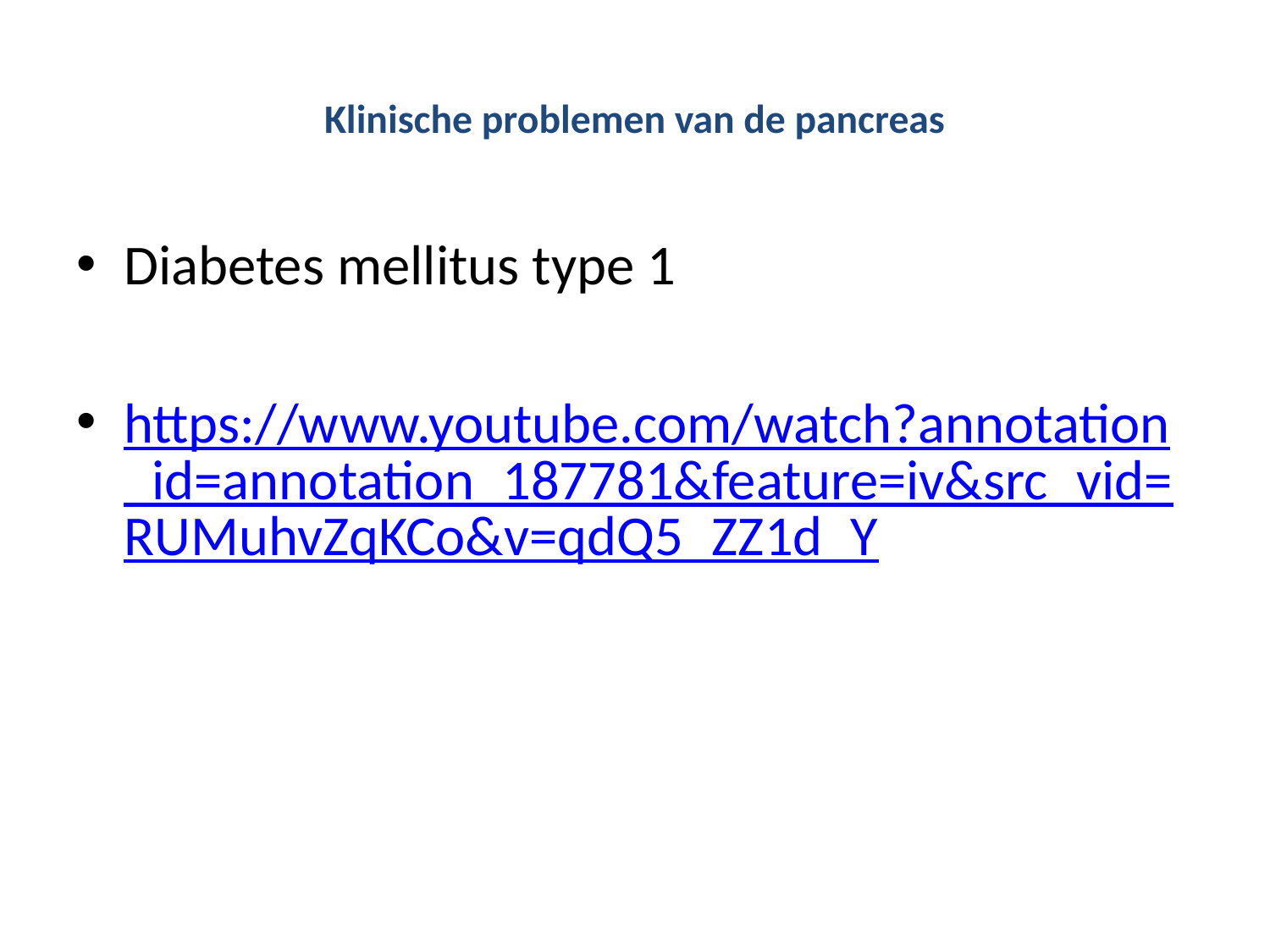

# Klinische problemen van de pancreas
Diabetes mellitus type 1

https://www.youtube.com/watch?annotation_id=annotation_187781&feature=iv&src_vid=RUMuhvZqKCo&v=qdQ5_ZZ1d_Y